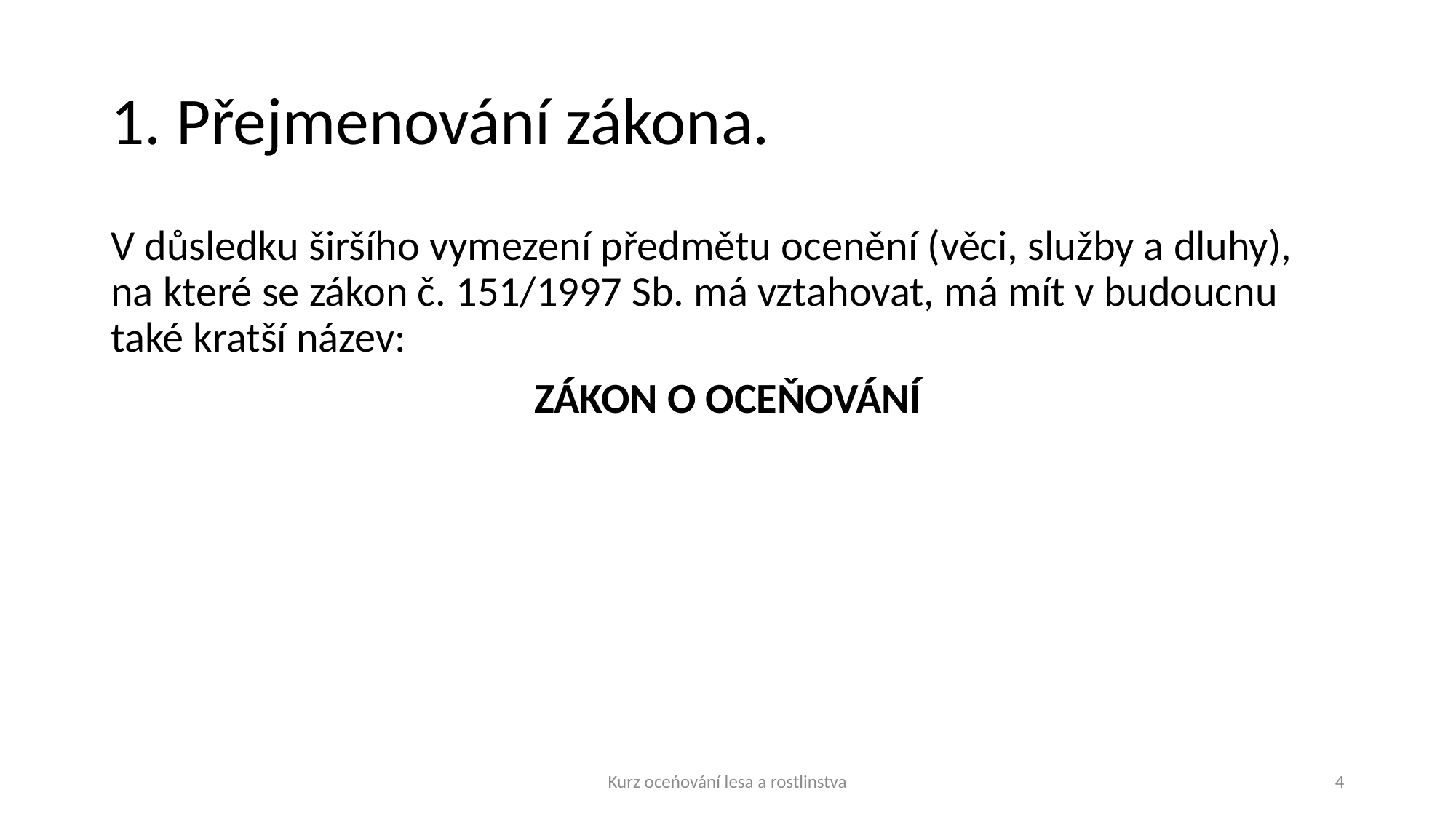

# 1. Přejmenování zákona.
V důsledku širšího vymezení předmětu ocenění (věci, služby a dluhy), na které se zákon č. 151/1997 Sb. má vztahovat, má mít v budoucnu také kratší název:
ZÁKON O OCEŇOVÁNÍ
Kurz oceńování lesa a rostlinstva
4